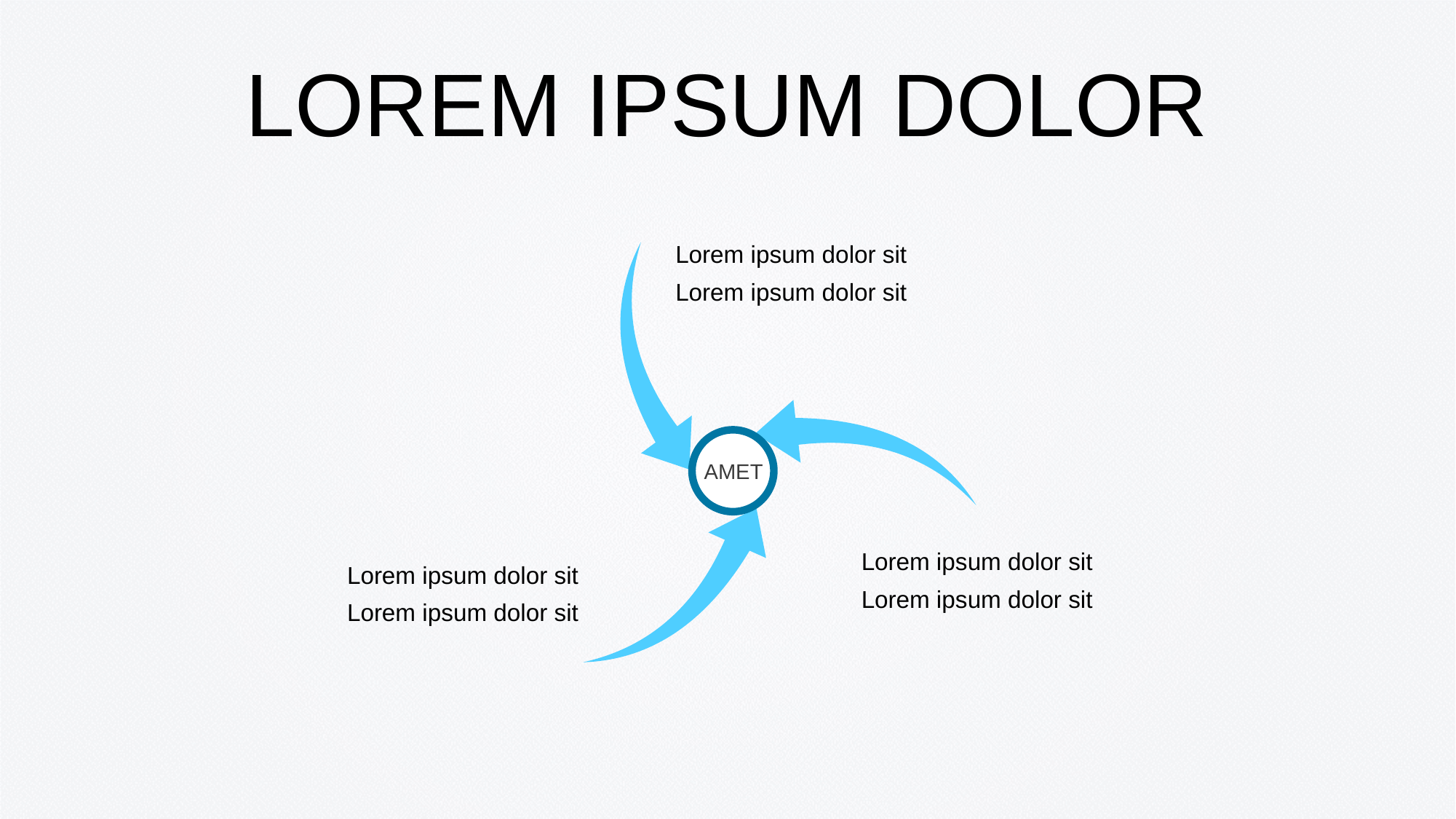

# LOREM IPSUM DOLOR
Lorem ipsum dolor sit Lorem ipsum dolor sit

AMET

Lorem ipsum dolor sit
Lorem ipsum dolor sit
Lorem ipsum dolor sit
Lorem ipsum dolor sit